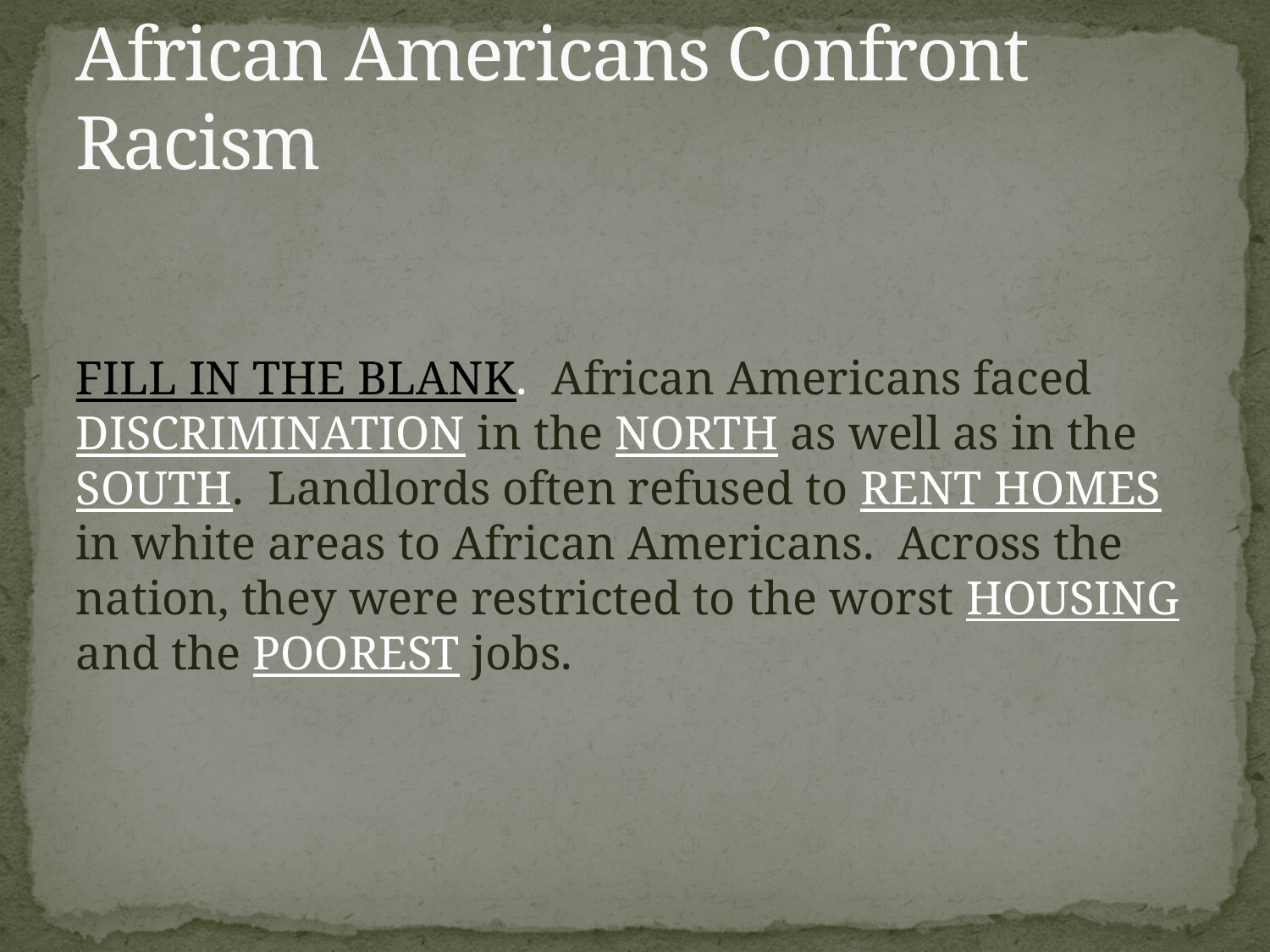

# African Americans Confront Racism

FILL IN THE BLANK.  African Americans faced DISCRIMINATION in the NORTH as well as in the SOUTH.  Landlords often refused to RENT HOMES in white areas to African Americans.  Across the nation, they were restricted to the worst HOUSING and the POOREST jobs.